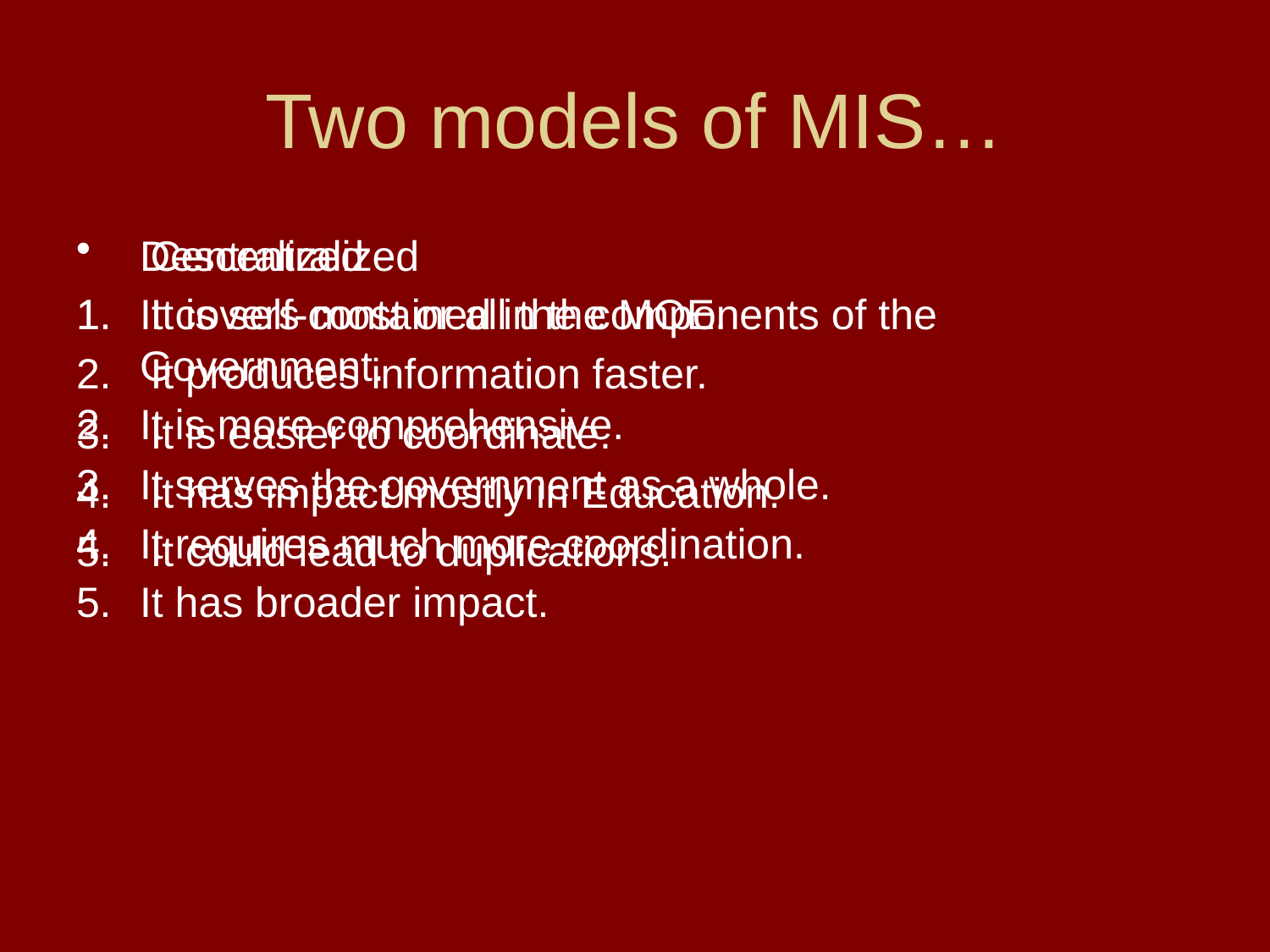

# Two models of MIS…
Centralized
It is self-contained in the MOE.
It produces information faster.
It is easier to coordinate.
It has impact mostly in Education.
It could lead to duplications.
Descentralized
It covers most or all the components of the Government.
It is more comprehensive.
It serves the government as a whole.
It requires much more coordination.
It has broader impact.